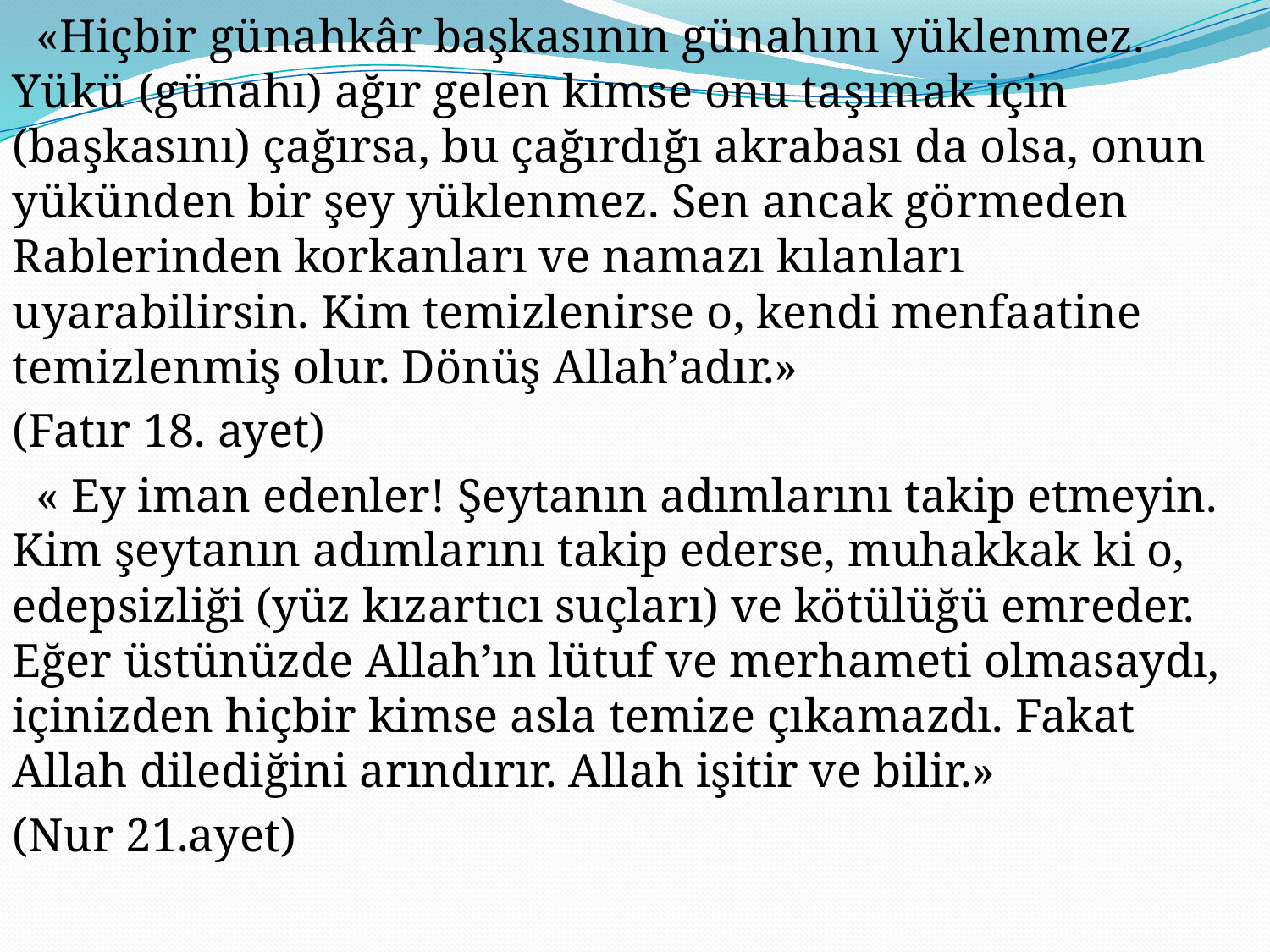

«Hiçbir günahkâr başkasının günahını yüklenmez. Yükü (günahı) ağır gelen kimse onu taşımak için (başkasını) çağırsa, bu çağırdığı akrabası da olsa, onun yükünden bir şey yüklenmez. Sen ancak görmeden Rablerinden korkanları ve namazı kılanları uyarabilirsin. Kim temizlenirse o, kendi menfaatine temizlenmiş olur. Dönüş Allah’adır.»
(Fatır 18. ayet)
  « Ey iman edenler! Şeytanın adımlarını takip etmeyin. Kim şeytanın adımlarını takip ederse, muhakkak ki o, edepsizliği (yüz kızartıcı suçları) ve kötülüğü emreder. Eğer üstünüzde Allah’ın lütuf ve merhameti olmasaydı, içinizden hiçbir kimse asla temize çıkamazdı. Fakat Allah dilediğini arındırır. Allah işitir ve bilir.»
(Nur 21.ayet)